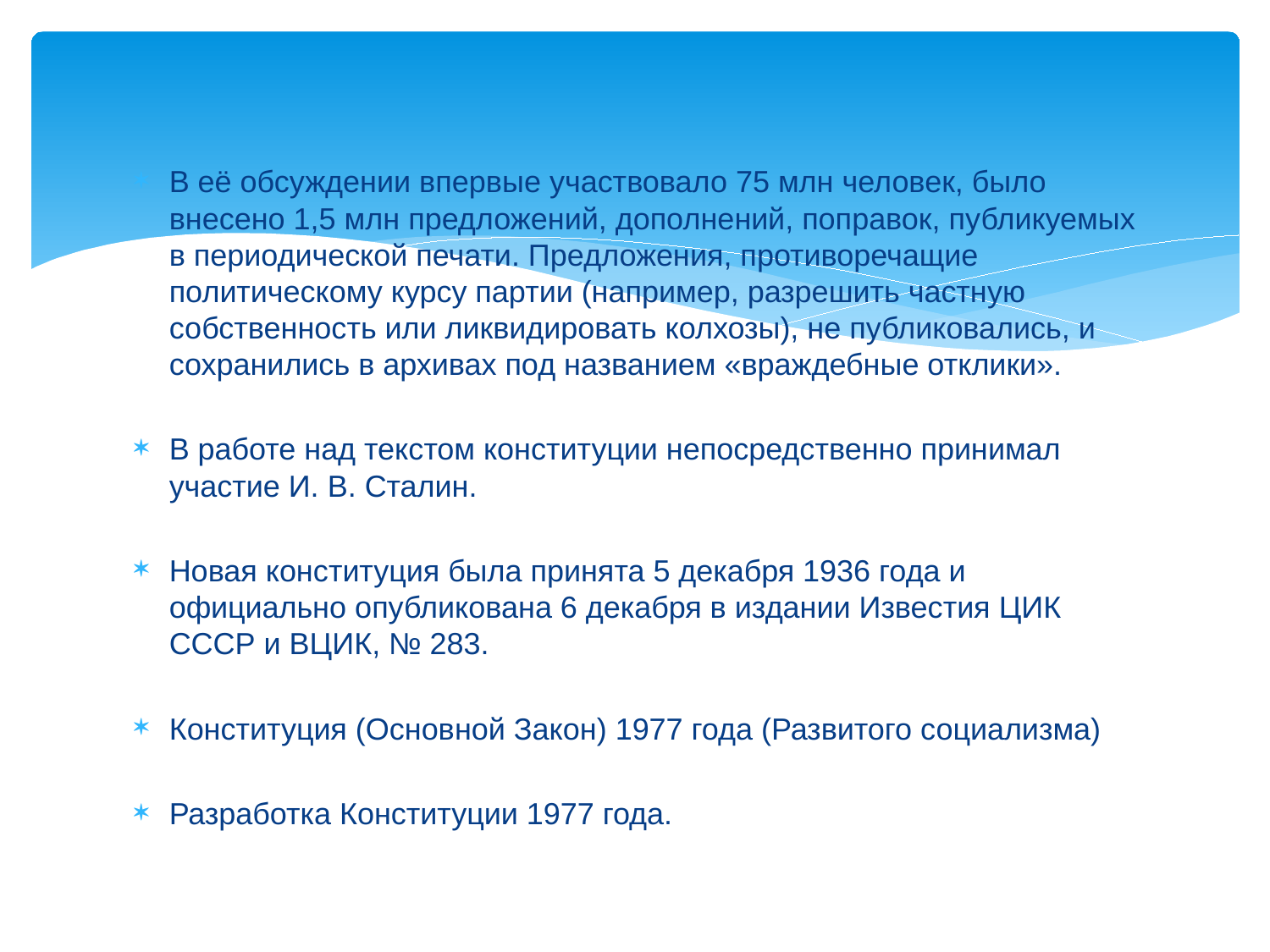

В её обсуждении впервые участвовало 75 млн человек, было внесено 1,5 млн предложений, дополнений, поправок, публикуемых в периодической печати. Предложения, противоречащие политическому курсу партии (например, разрешить частную собственность или ликвидировать колхозы), не публиковались, и сохранились в архивах под названием «враждебные отклики».

В работе над текстом конституции непосредственно принимал участие И. В. Сталин.

Новая конституция была принята 5 декабря 1936 года и официально опубликована 6 декабря в издании Известия ЦИК СССР и ВЦИК, № 283.

Конституция (Основной Закон) 1977 года (Развитого социализма)

Разработка Конституции 1977 года.